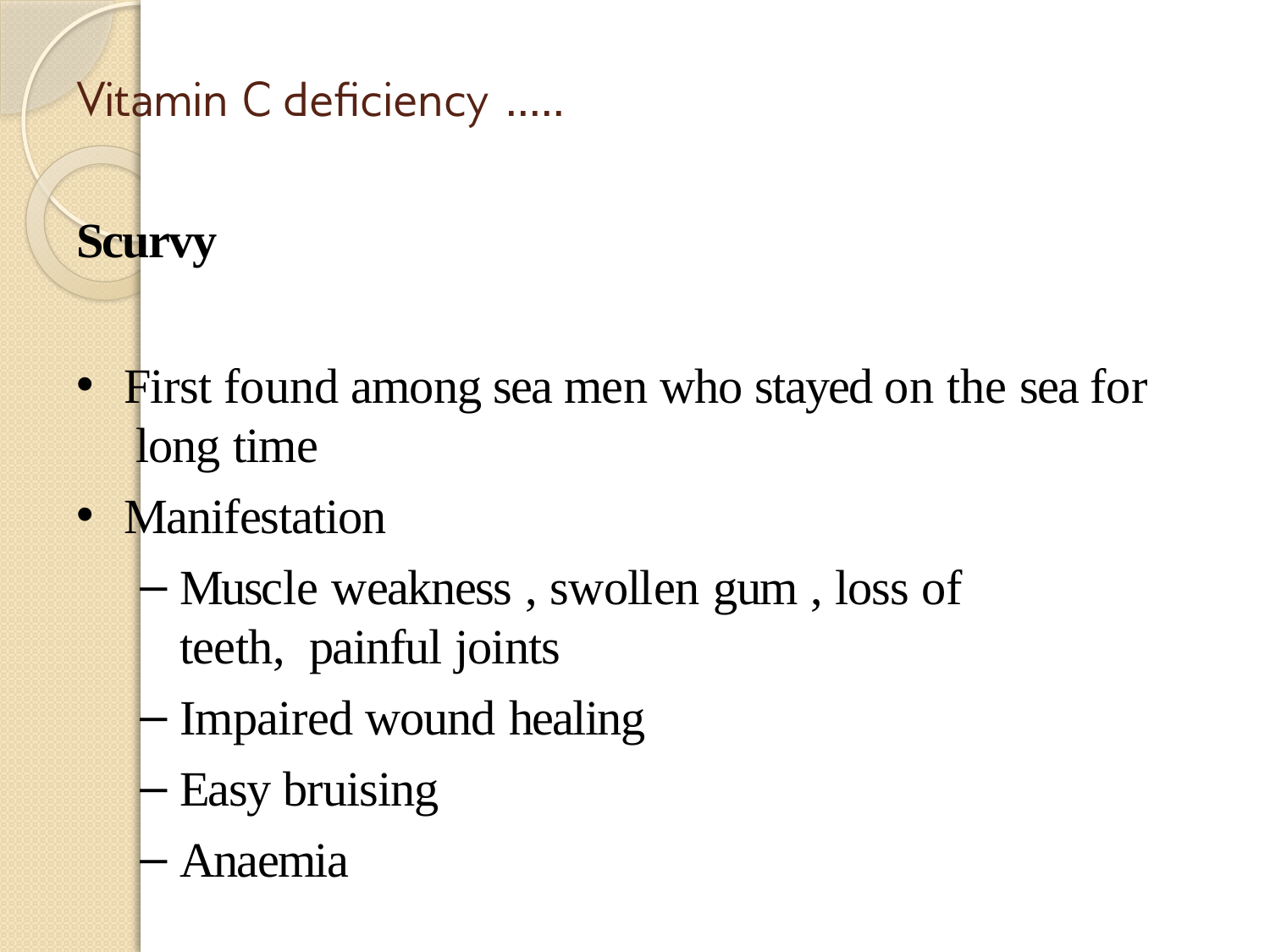

# Vitamin C deficiency .....
Scurvy

First found among sea men who stayed on the sea for  long time
Manifestation
Muscle weakness , swollen gum , loss of	teeth,  painful joints
Impaired wound healing
Easy bruising
Anaemia